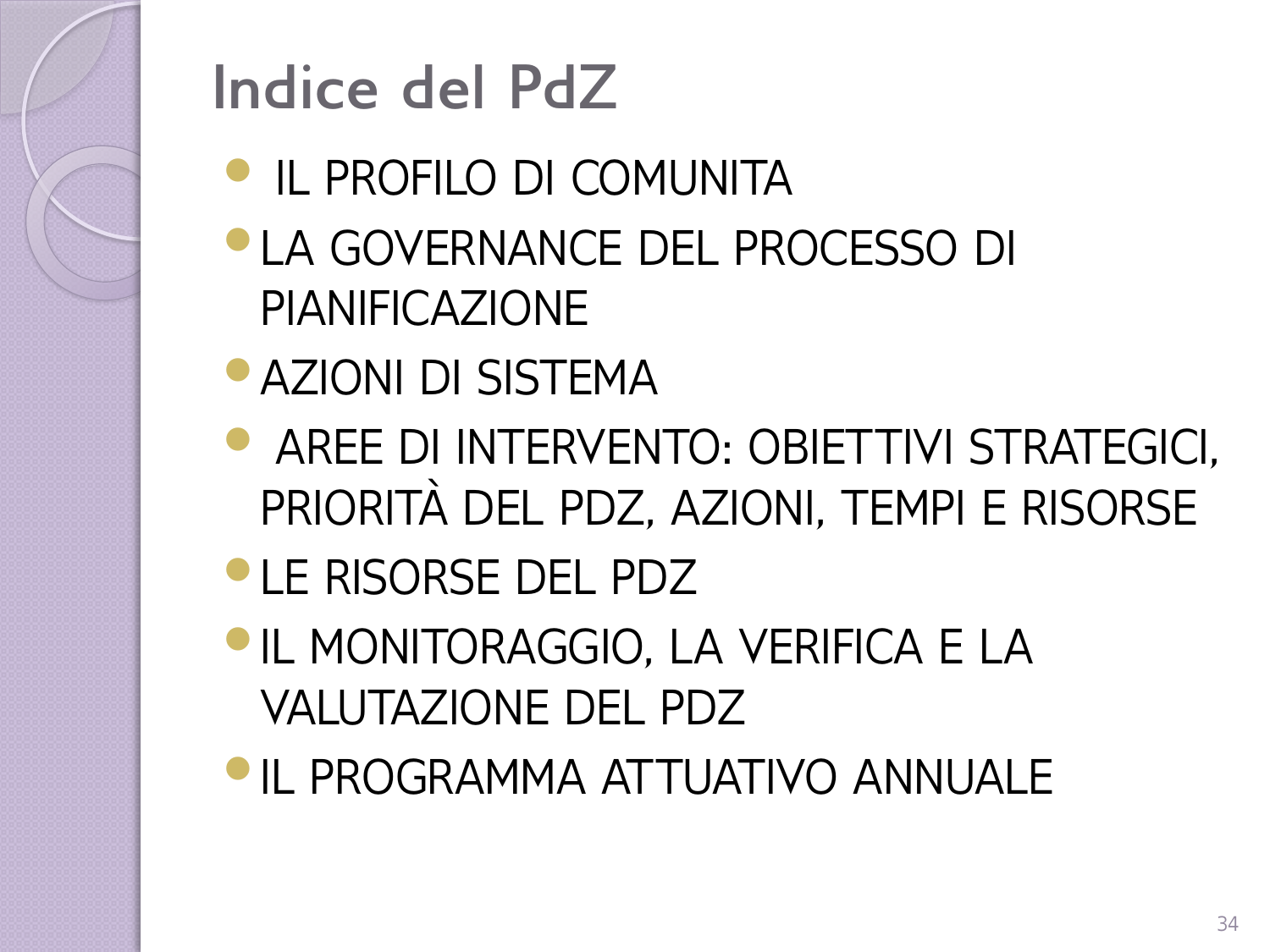

# Indice del PdZ
 IL PROFILO DI COMUNITA
LA GOVERNANCE DEL PROCESSO DI PIANIFICAZIONE
AZIONI DI SISTEMA
 AREE DI INTERVENTO: OBIETTIVI STRATEGICI, PRIORITÀ DEL PDZ, AZIONI, TEMPI E RISORSE
LE RISORSE DEL PDZ
IL MONITORAGGIO, LA VERIFICA E LA VALUTAZIONE DEL PDZ
IL PROGRAMMA ATTUATIVO ANNUALE

34